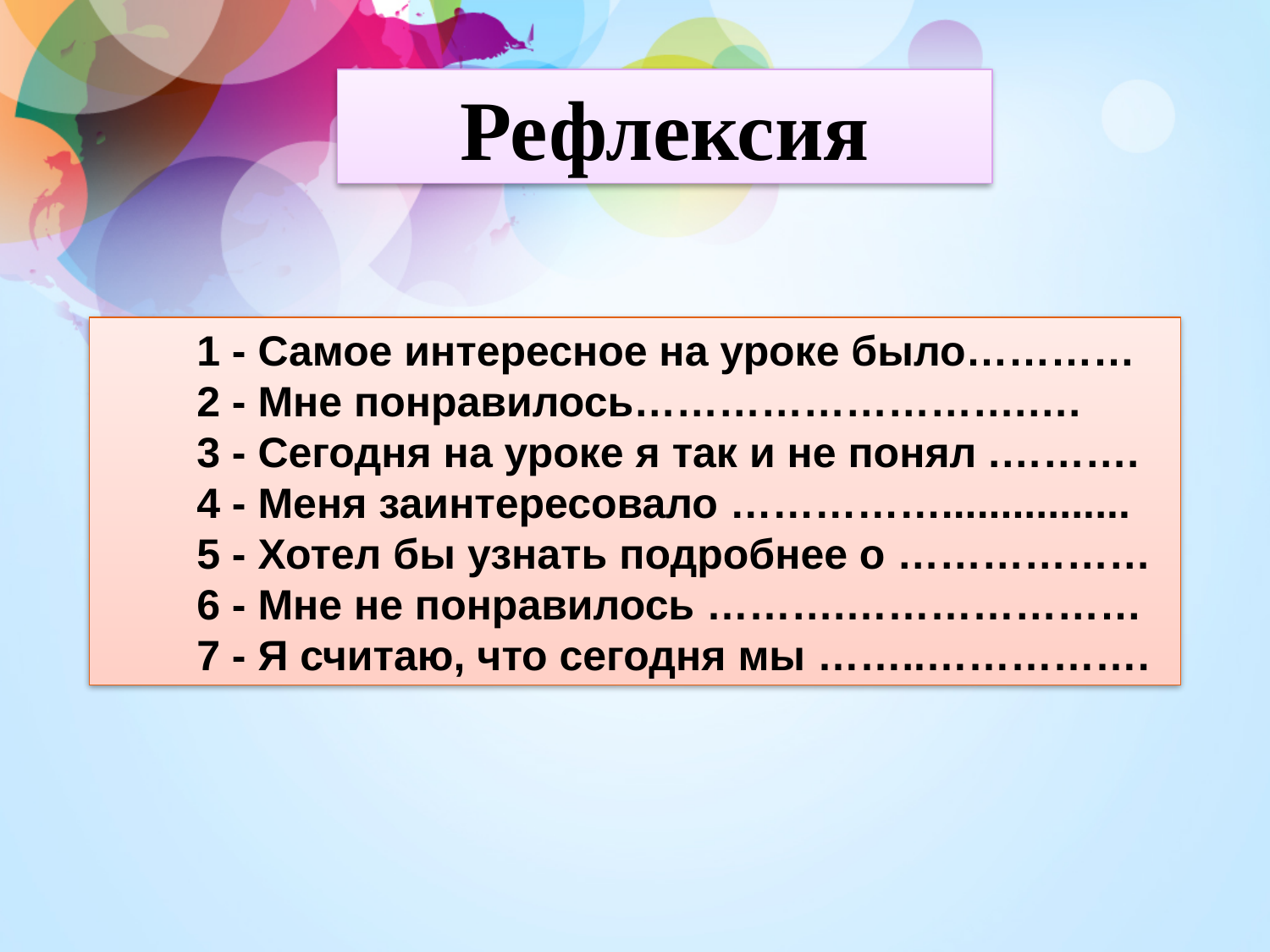

Рефлексия
        1 - Самое интересное на уроке было…………
        2 - Мне понравилось……………………….….
        3 - Сегодня на уроке я так и не понял .……….
        4 - Меня заинтересовало ……………................
        5 - Хотел бы узнать подробнее о ………………
        6 - Мне не понравилось ……….…………………
        7 - Я считаю, что сегодня мы ……..…………….